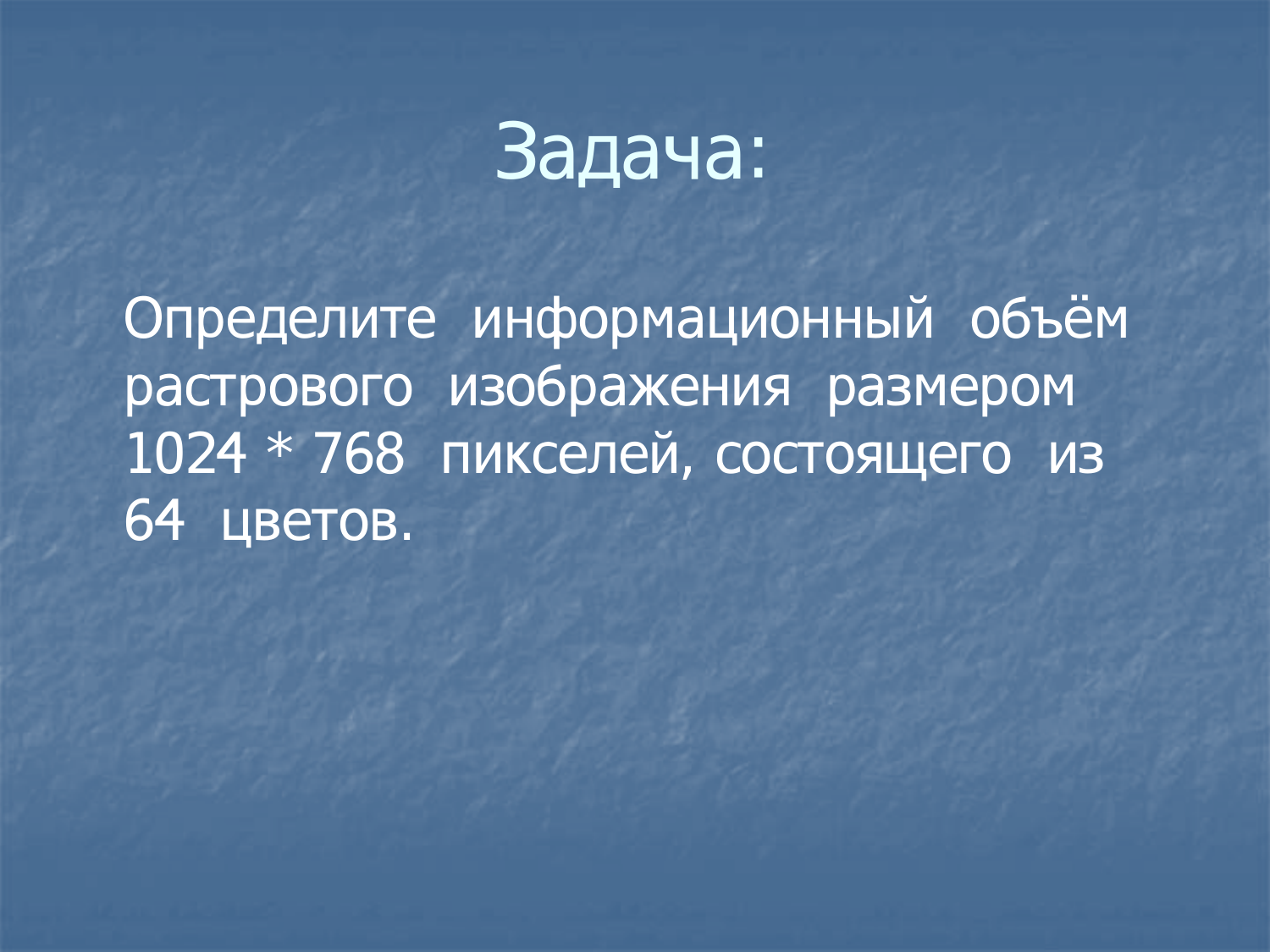

# Задача:
	Определите  информационный  объём  растрового  изображения  размером  1024 * 768  пикселей, состоящего  из  64  цветов.